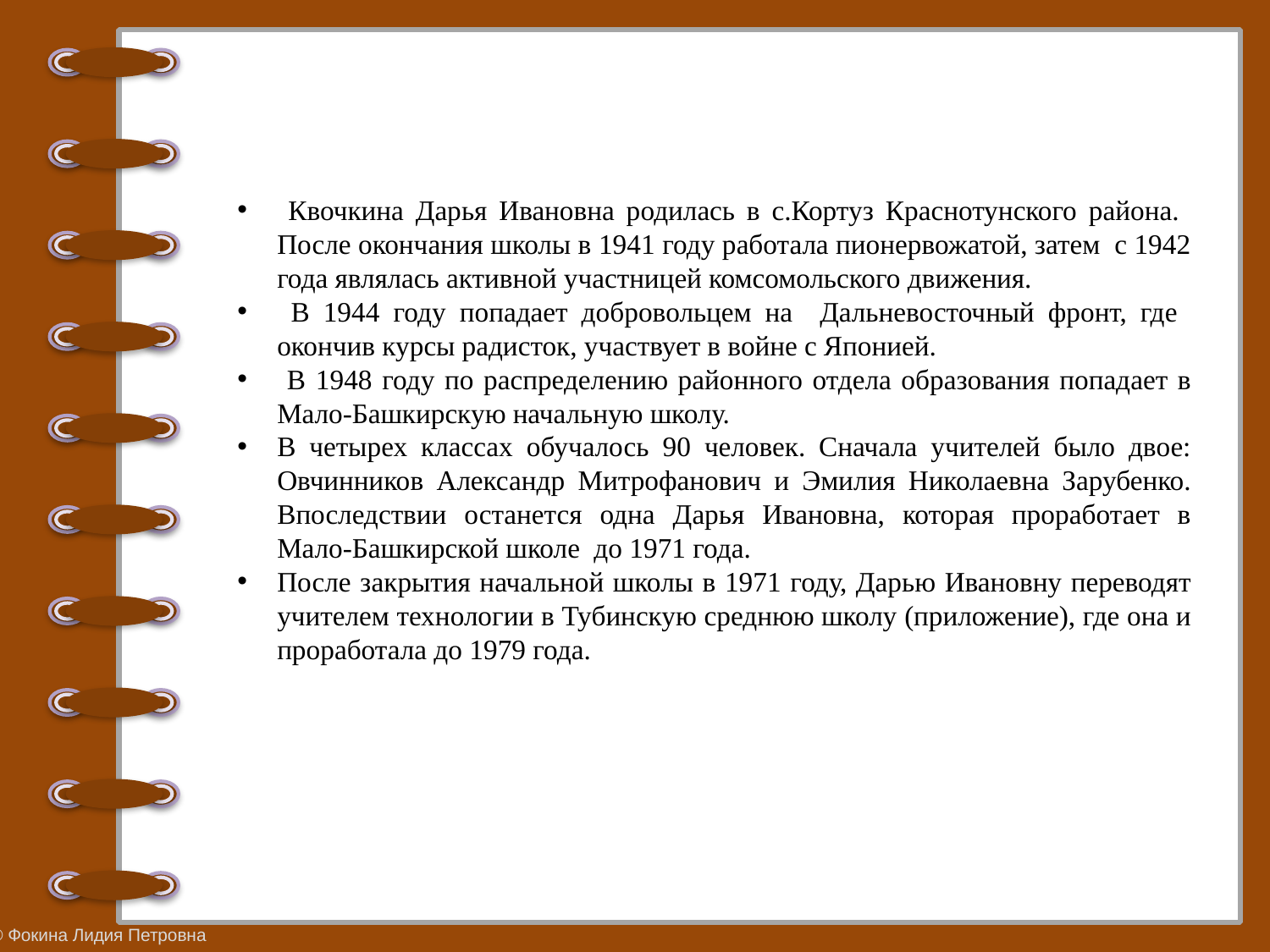

Квочкина Дарья Ивановна родилась в с.Кортуз Краснотунского района.  После окончания школы в 1941 году работала пионервожатой, затем  с 1942 года являлась активной участницей комсомольского движения.
 В 1944 году попадает добровольцем на  Дальневосточный фронт, где  окончив курсы радисток, участвует в войне с Японией.
 В 1948 году по распределению районного отдела образования попадает в Мало-Башкирскую начальную школу.
В четырех классах обучалось 90 человек. Сначала учителей было двое: Овчинников Александр Митрофанович и Эмилия Николаевна Зарубенко. Впоследствии останется одна Дарья Ивановна, которая проработает в Мало-Башкирской школе  до 1971 года.
После закрытия начальной школы в 1971 году, Дарью Ивановну переводят учителем технологии в Тубинскую среднюю школу (приложение), где она и проработала до 1979 года.